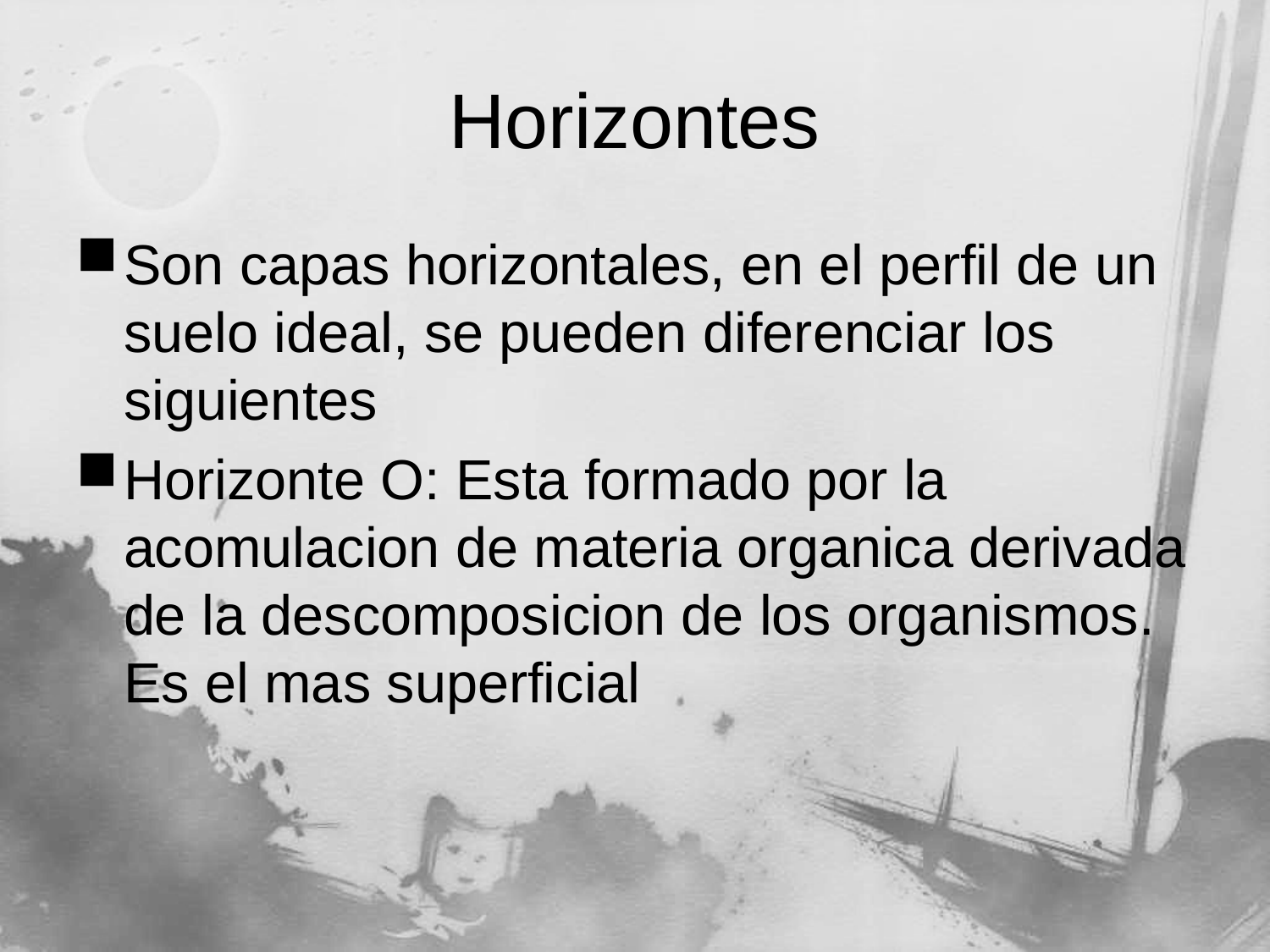

# Horizontes
Son capas horizontales, en el perfil de un suelo ideal, se pueden diferenciar los siguientes
Horizonte O: Esta formado por la acomulacion de materia organica derivada de la descomposicion de los organismos. Es el mas superficial